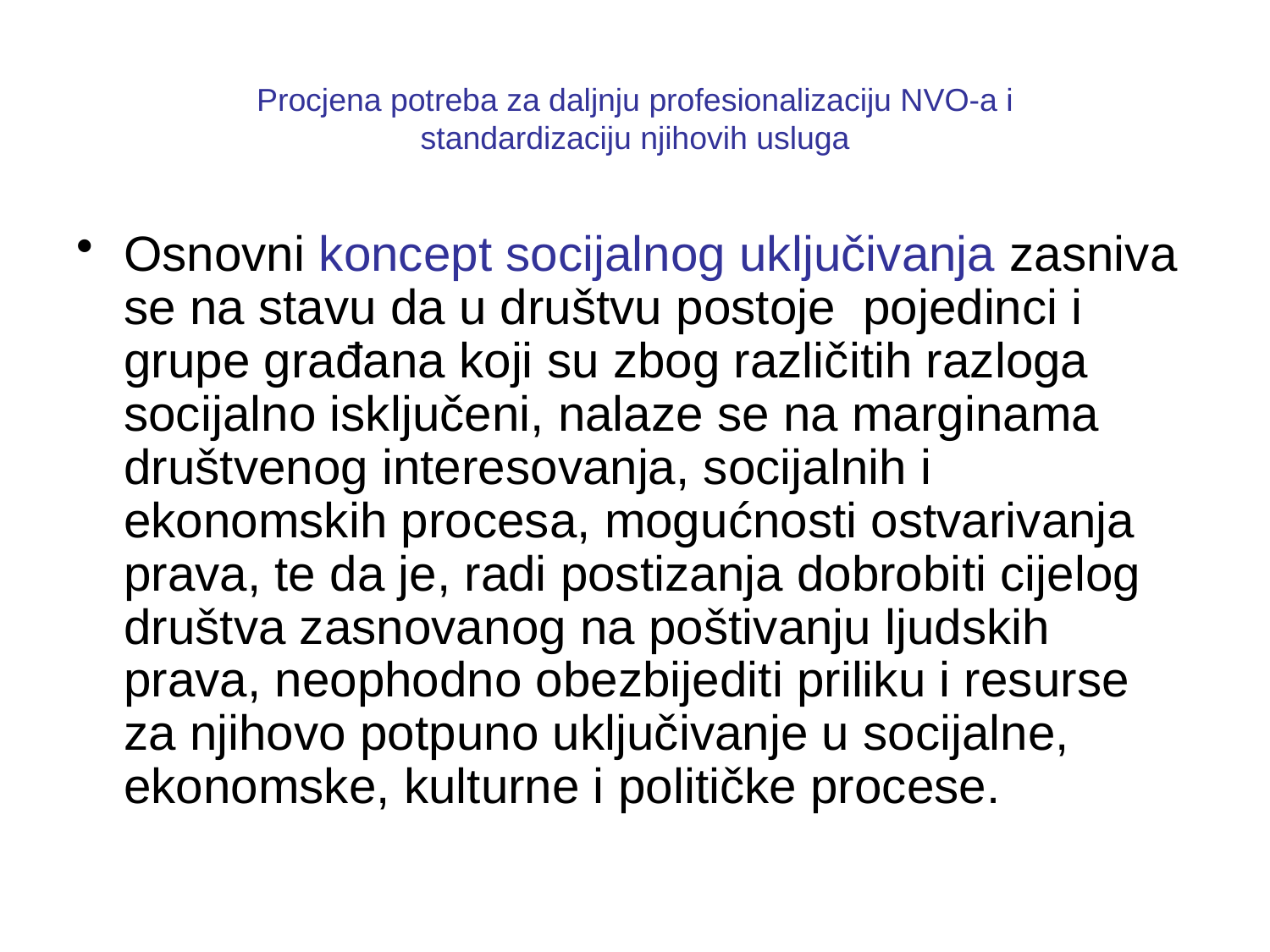

# Procjena potreba za daljnju profesionalizaciju NVO-a i standardizaciju njihovih usluga
Osnovni koncept socijalnog uključivanja zasniva se na stavu da u društvu postoje  pojedinci i grupe građana koji su zbog različitih razloga socijalno isključeni, nalaze se na marginama društvenog interesovanja, socijalnih i ekonomskih procesa, mogućnosti ostvarivanja prava, te da je, radi postizanja dobrobiti cijelog društva zasnovanog na poštivanju ljudskih prava, neophodno obezbijediti priliku i resurse za njihovo potpuno uključivanje u socijalne, ekonomske, kulturne i političke procese.